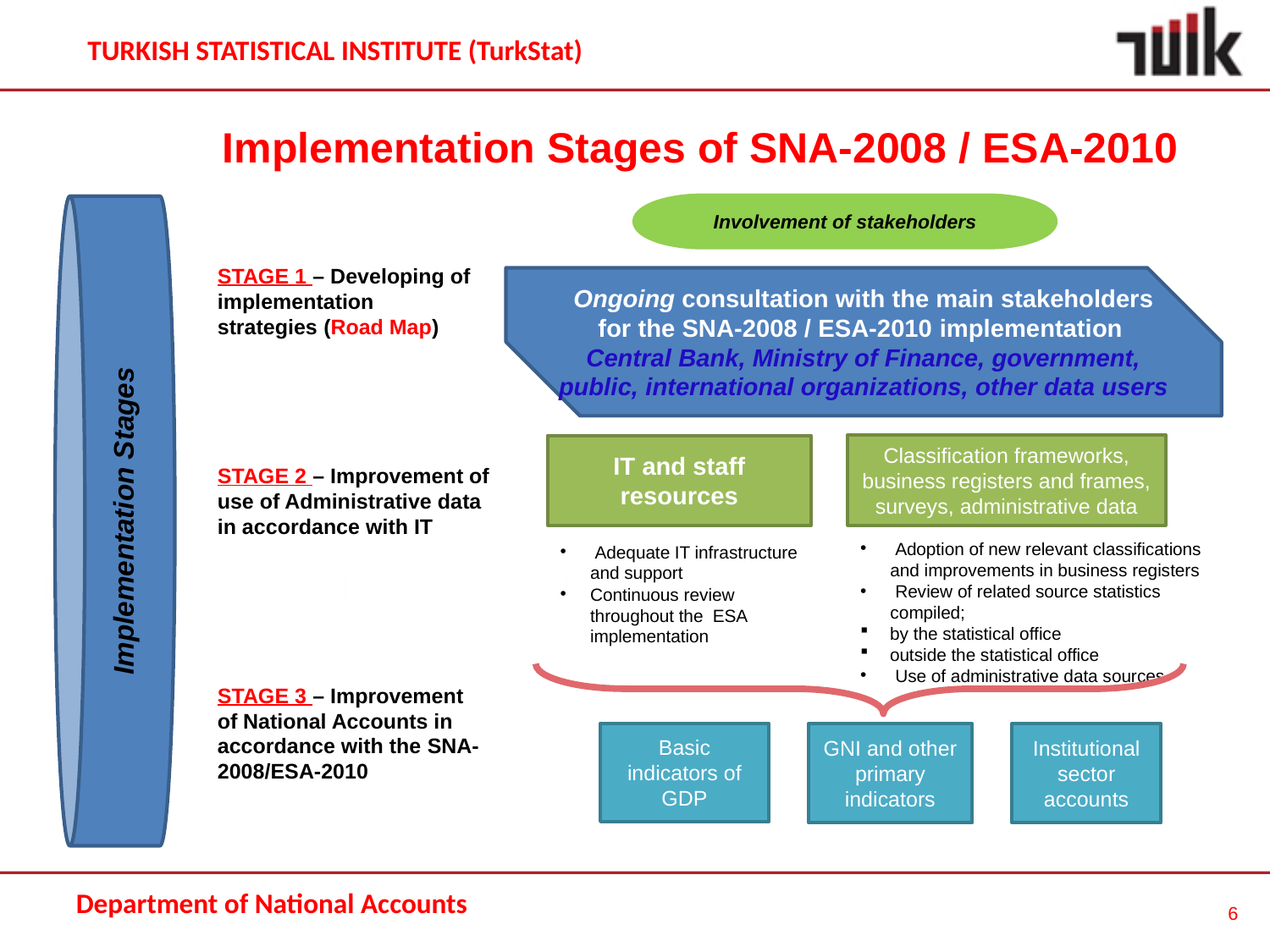

Implementation Stages of SNA-2008 / ESA-2010
Involvement of stakeholders
STAGE 1 – Developing of implementation strategies (Road Map)
Ongoing consultation with the main stakeholders for the SNA-2008 / ESA-2010 implementation
Central Bank, Ministry of Finance, government, public, international organizations, other data users

Classification frameworks, business registers and frames, surveys, administrative data
IT and staff resources
STAGE 2 – Improvement of use of Administrative data in accordance with IT
Implementation Stages
 Adoption of new relevant classifications and improvements in business registers
 Review of related source statistics compiled;
 by the statistical office
 outside the statistical office
 Use of administrative data sources
 Adequate IT infrastructure and support
Continuous review throughout the  ESA  implementation
STAGE 3 – Improvement of National Accounts in accordance with the SNA-2008/ESA-2010
Basic indicators of GDP
GNI and other primary indicators
Institutional sector accounts
6